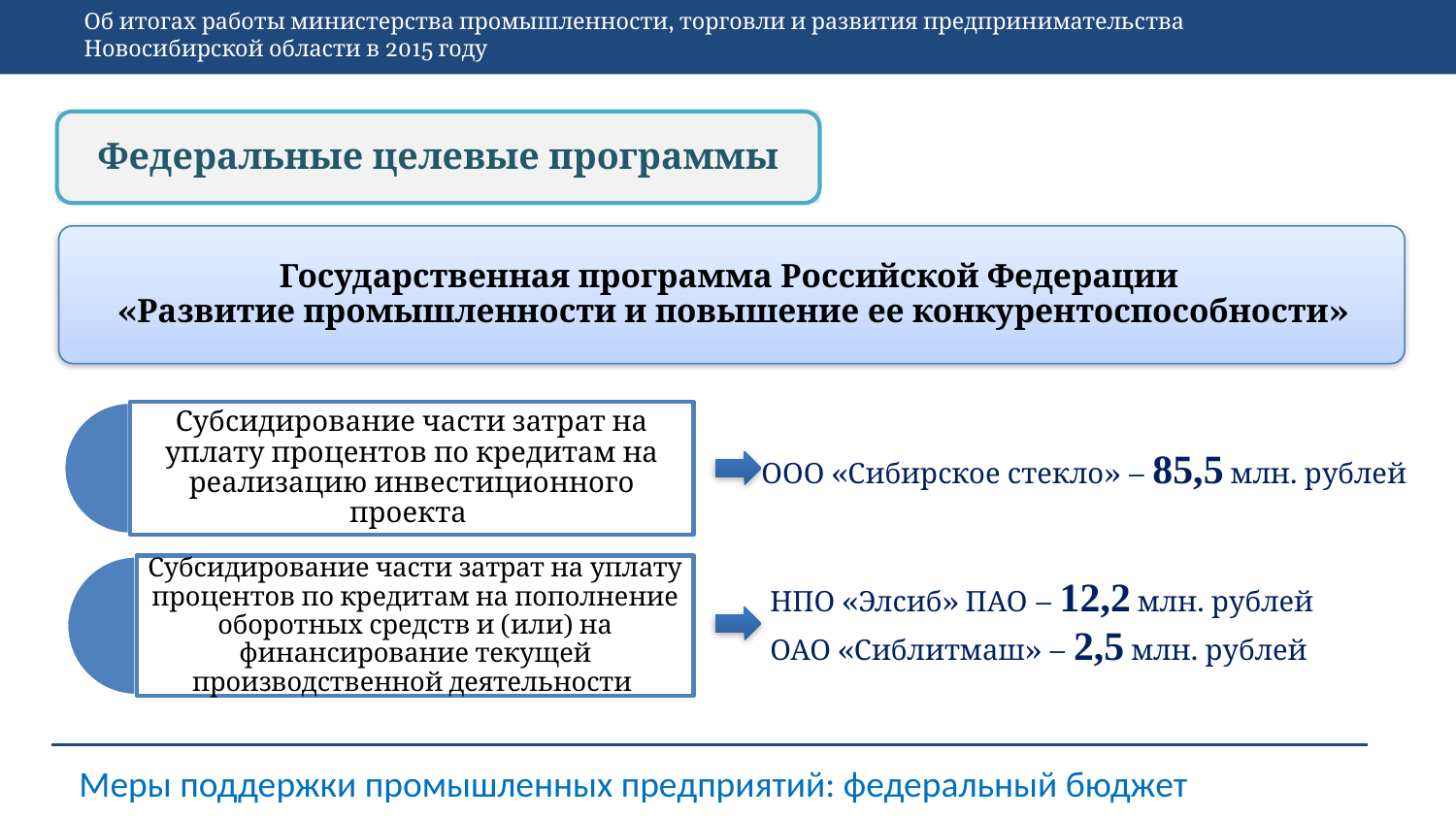

Об итогах работы министерства промышленности, торговли и развития предпринимательства Новосибирской области в 2015 году

Федеральные целевые программы
Государственная программа Российской Федерации
«Развитие промышленности и повышение ее конкурентоспособности»
Субсидирование части затрат на уплату процентов по кредитам на реализацию инвестиционного проекта
ООО «Сибирское стекло» – 85,5 млн. рублей

Субсидирование части затрат на уплату процентов по кредитам на пополнение оборотных средств и (или) на финансирование текущей производственной деятельности
НПО «Элсиб» ПАО – 12,2 млн. рублей
ОАО «Сиблитмаш» – 2,5 млн. рублей

Меры поддержки промышленных предприятий: федеральный бюджет